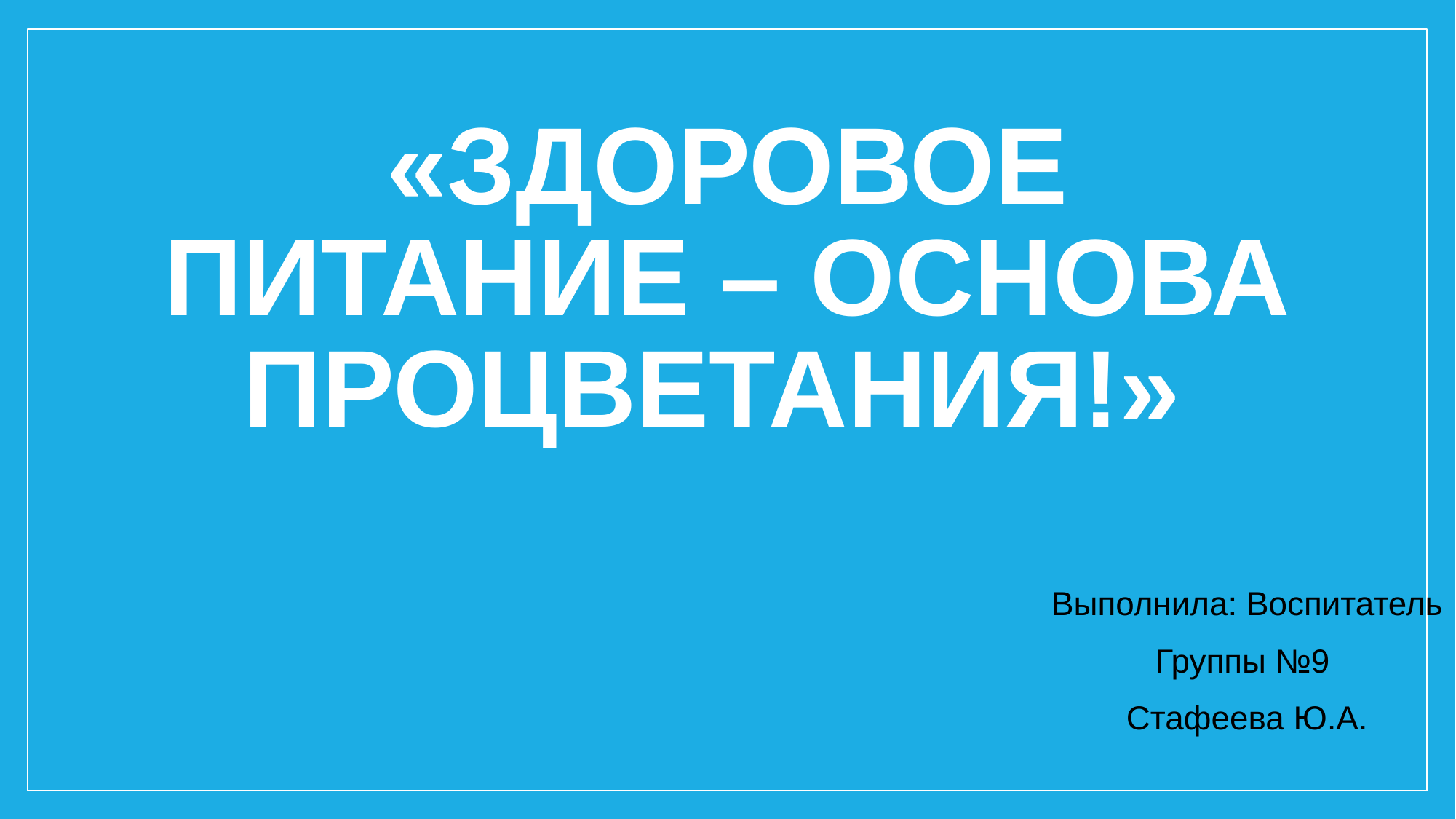

# «Здоровое питание – основа процветания!»
Выполнила: Воспитатель
Группы №9
Стафеева Ю.А.